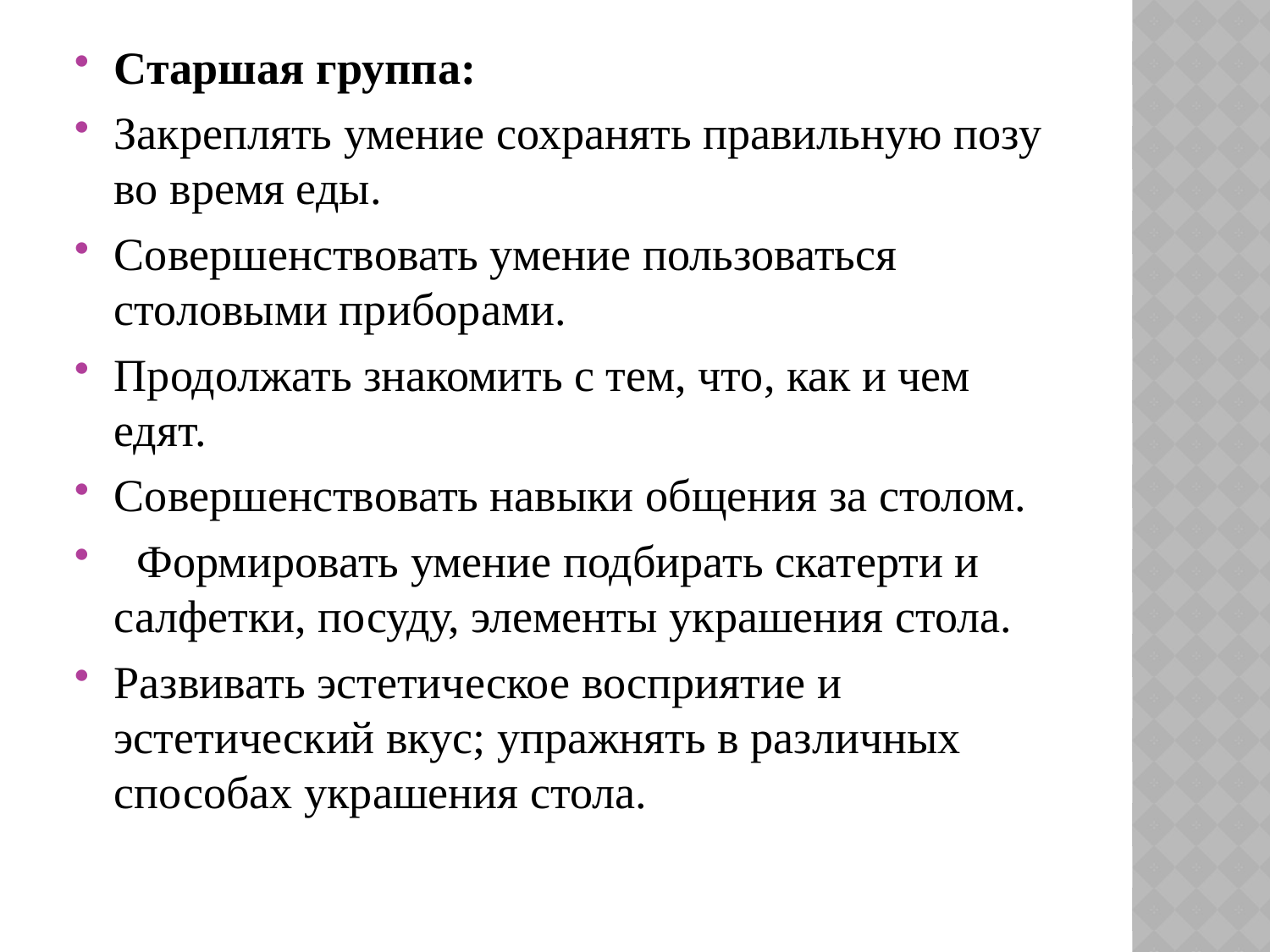

Старшая группа:
Закреплять умение сохранять правильную позу во время еды.
Совершенствовать умение пользоваться столовыми приборами.
Продолжать знакомить с тем, что, как и чем едят.
Совершенствовать навыки общения за столом.
  Формировать умение подбирать скатерти и салфетки, посуду, элементы украшения стола.
Развивать эстетическое восприятие и эстетический вкус; упражнять в различных способах украшения стола.